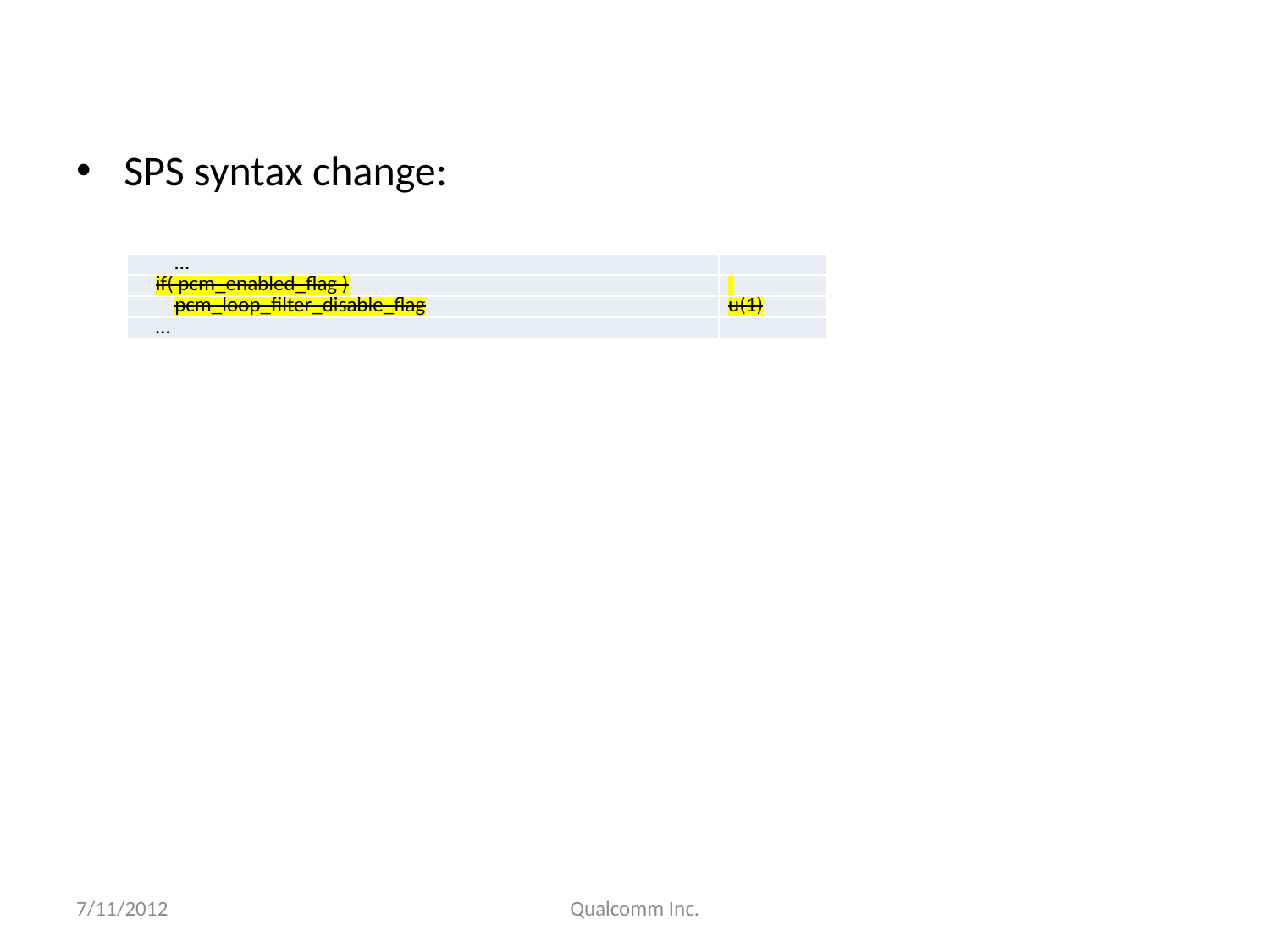

#
SPS syntax change:

| … |  |
| --- | --- |
| if( pcm\_enabled\_flag ) |  |
| pcm\_loop\_filter\_disable\_flag | u(1) |
| … |  |
7/11/2012
Qualcomm Inc.